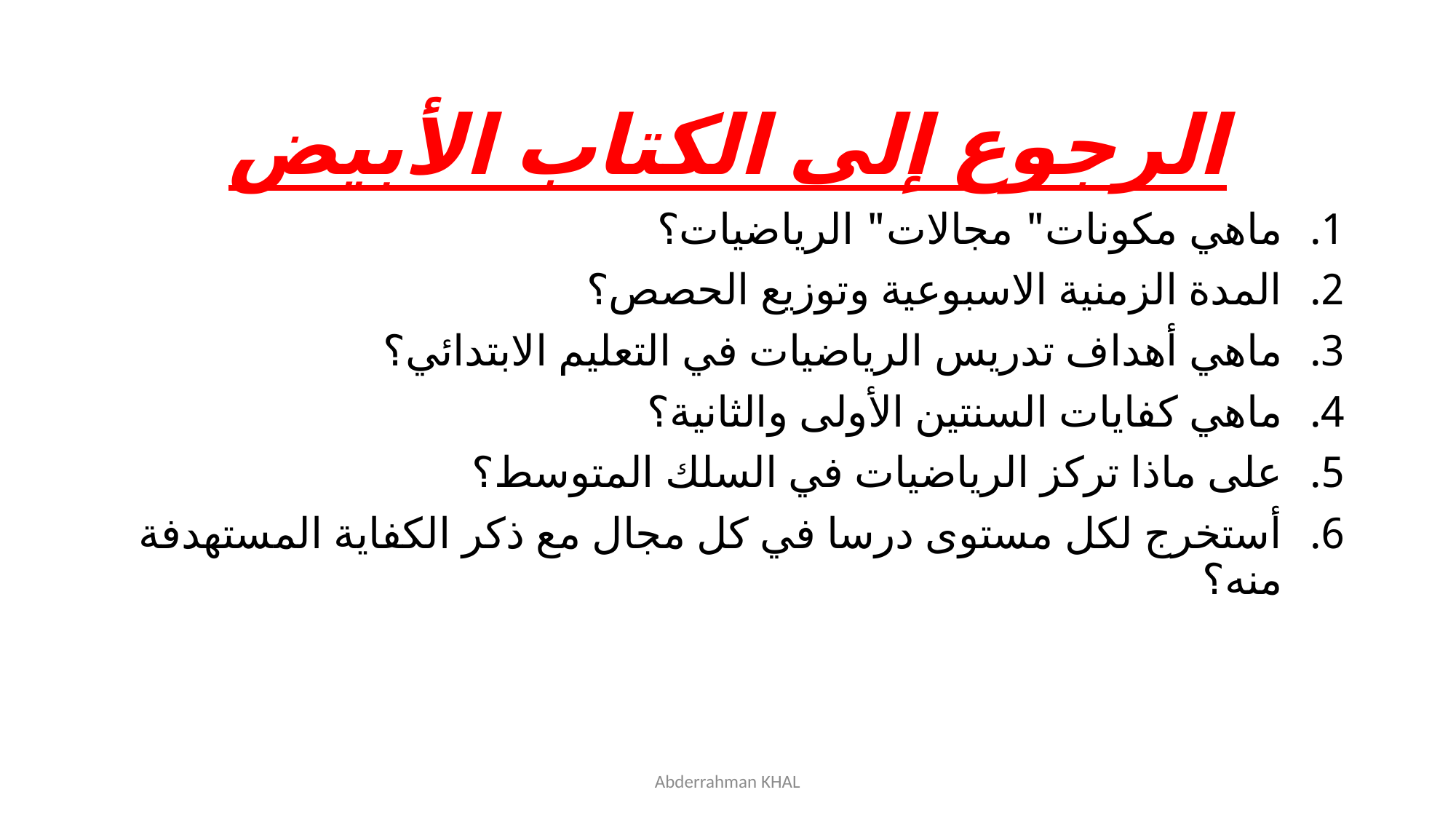

الرجوع إلى الكتاب الأبيض
ماهي مكونات" مجالات" الرياضيات؟
المدة الزمنية الاسبوعية وتوزيع الحصص؟
ماهي أهداف تدريس الرياضيات في التعليم الابتدائي؟
ماهي كفايات السنتين الأولى والثانية؟
على ماذا تركز الرياضيات في السلك المتوسط؟
أستخرج لكل مستوى درسا في كل مجال مع ذكر الكفاية المستهدفة منه؟

Abderrahman KHAL